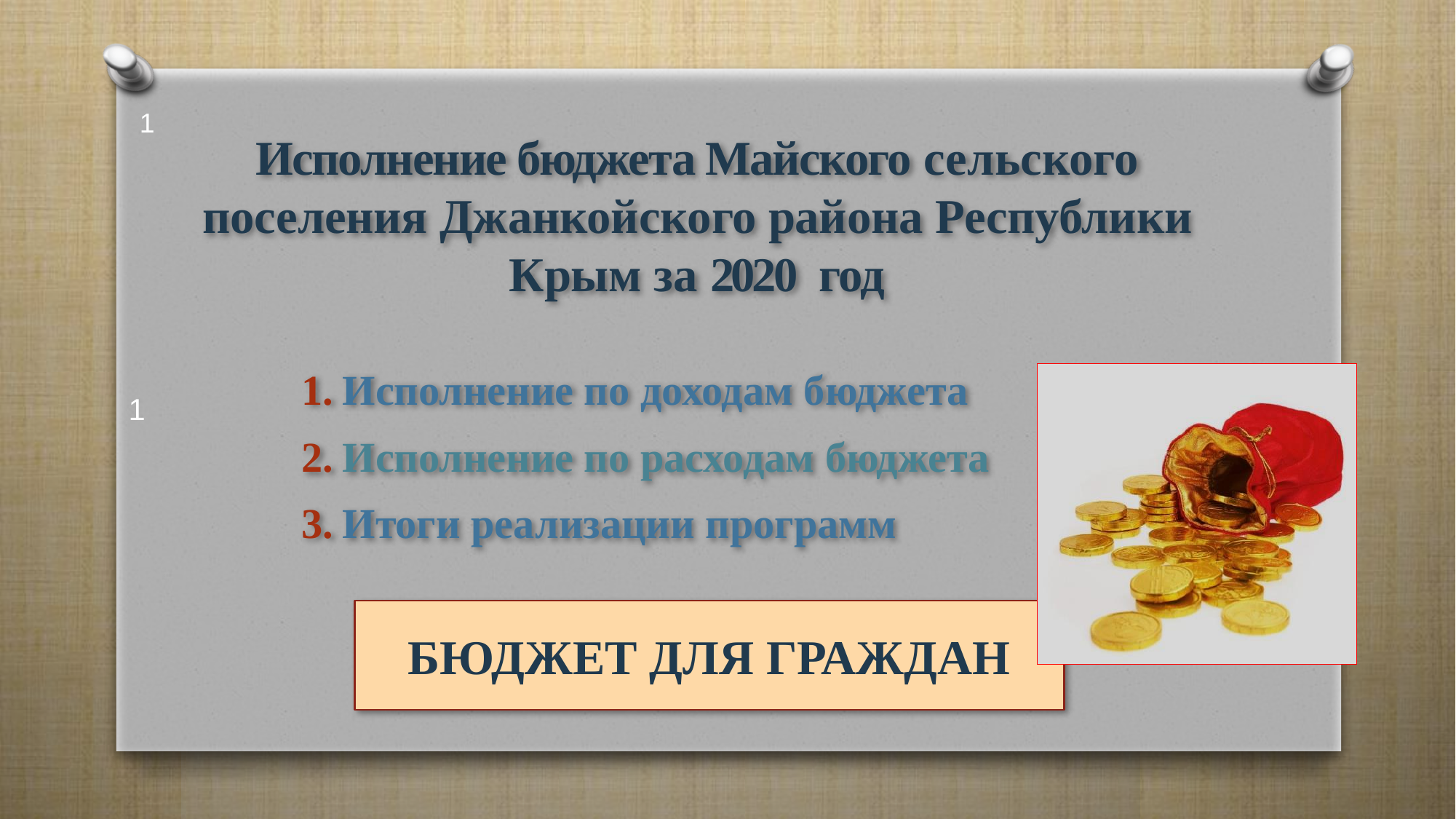

1
# Исполнение бюджета Майского сельского поселения Джанкойского района Республики Крым за 2020  год
Исполнение по доходам бюджета
Исполнение по расходам бюджета
Итоги реализации программ

1
БЮДЖЕТ ДЛЯ ГРАЖДАН